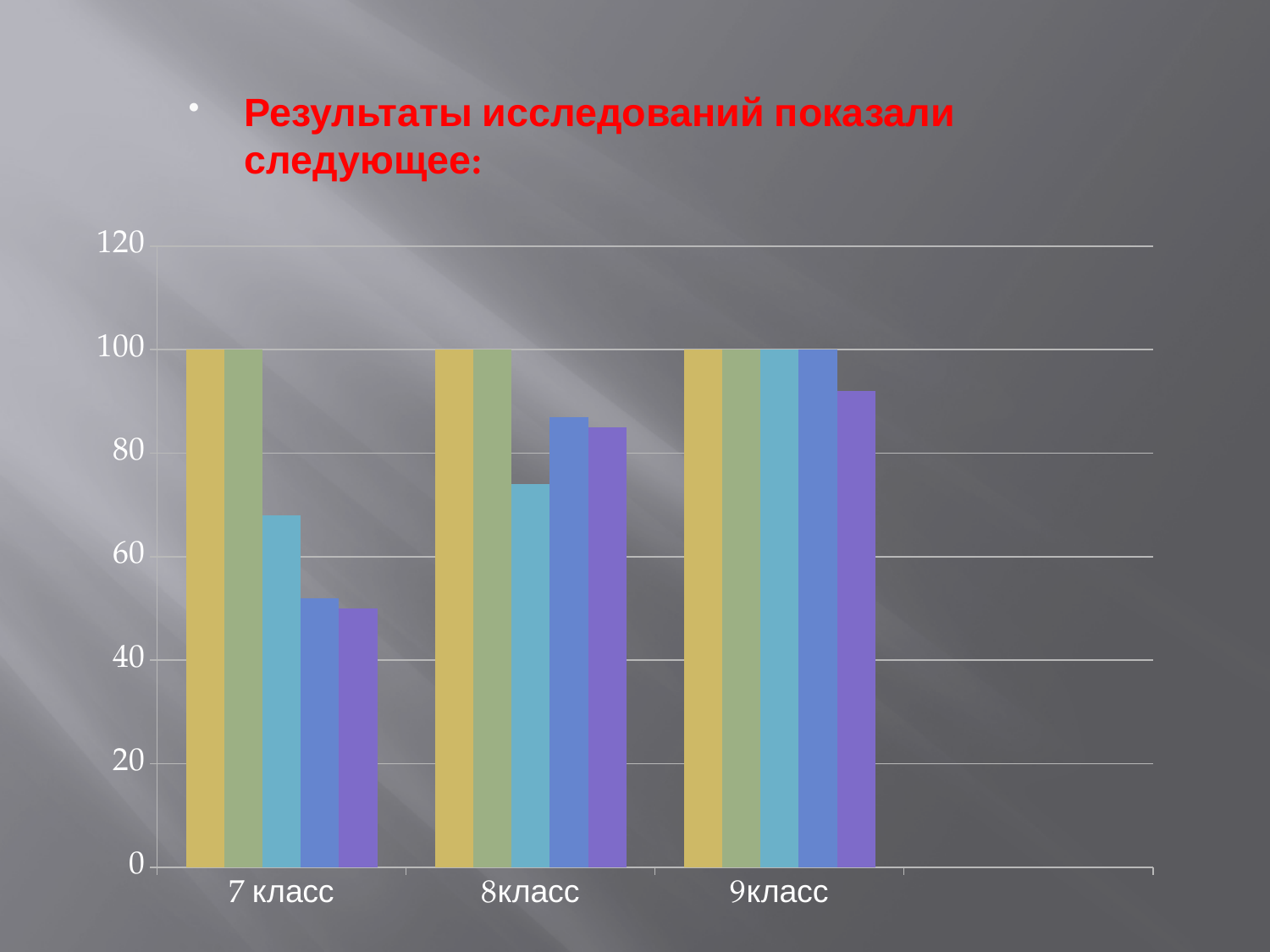

Результаты исследований показали следующее:

#

### Chart

| Category | Ряд 1 | Ряд 2 | Ряд 3 | ряд4 | ряд5 |
|---|---|---|---|---|---|
| 7 класс | 100.0 | 100.0 | 68.0 | 52.0 | 50.0 |
| 8класс | 100.0 | 100.0 | 74.0 | 87.0 | 85.0 |
| 9класс | 100.0 | 100.0 | 100.0 | 100.0 | 92.0 |